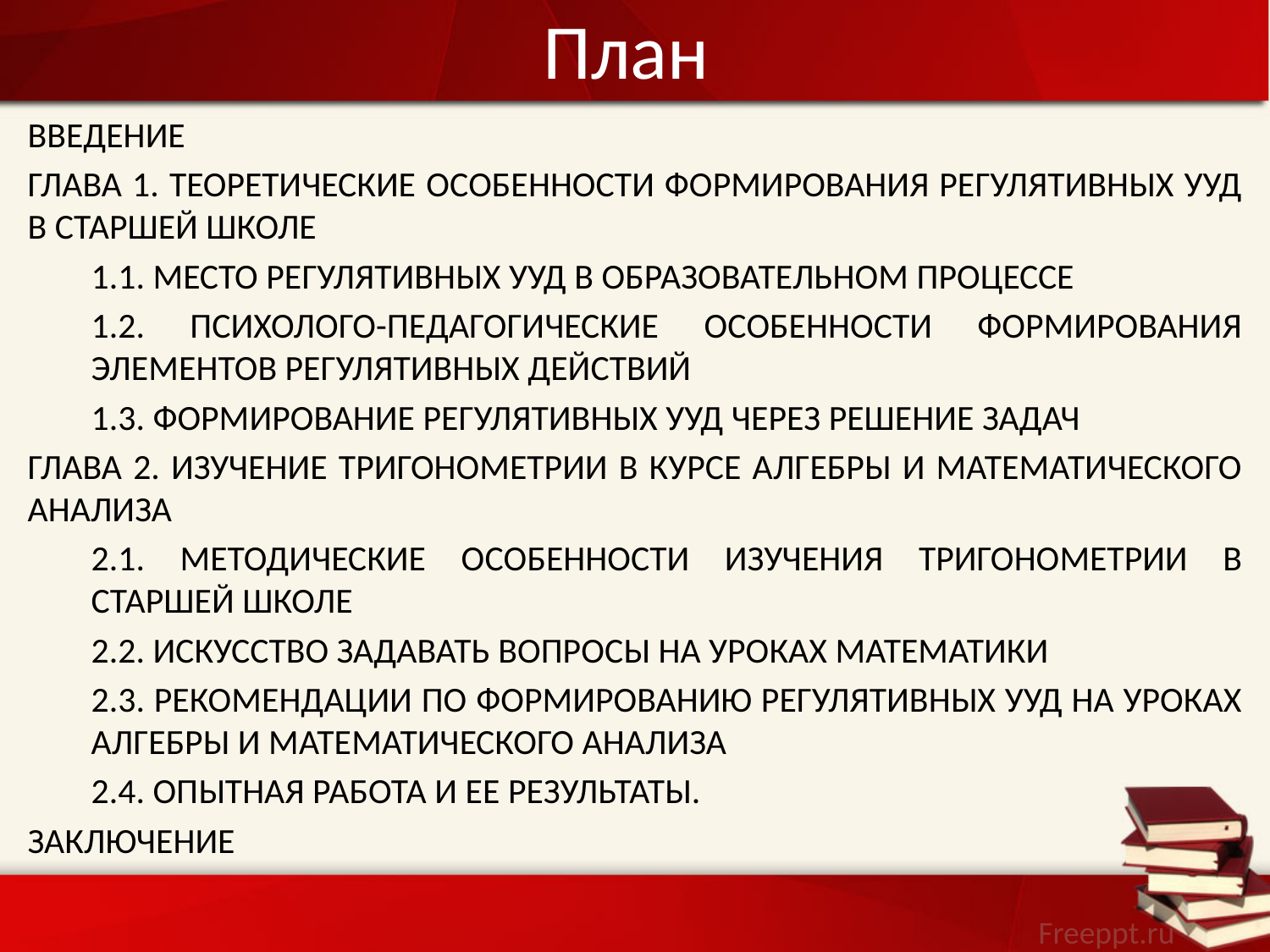

# План
ВВЕДЕНИЕ
ГЛАВА 1. ТЕОРЕТИЧЕСКИЕ ОСОБЕННОСТИ ФОРМИРОВАНИЯ РЕГУЛЯТИВНЫХ УУД В СТАРШЕЙ ШКОЛЕ
1.1. МЕСТО РЕГУЛЯТИВНЫХ УУД В ОБРАЗОВАТЕЛЬНОМ ПРОЦЕССЕ
1.2. ПСИХОЛОГО-ПЕДАГОГИЧЕСКИЕ ОСОБЕННОСТИ ФОРМИРОВАНИЯ ЭЛЕМЕНТОВ РЕГУЛЯТИВНЫХ ДЕЙСТВИЙ
1.3. ФОРМИРОВАНИЕ РЕГУЛЯТИВНЫХ УУД ЧЕРЕЗ РЕШЕНИЕ ЗАДАЧ
ГЛАВА 2. ИЗУЧЕНИЕ ТРИГОНОМЕТРИИ В КУРСЕ АЛГЕБРЫ И МАТЕМАТИЧЕСКОГО АНАЛИЗА
2.1. МЕТОДИЧЕСКИЕ ОСОБЕННОСТИ ИЗУЧЕНИЯ ТРИГОНОМЕТРИИ В СТАРШЕЙ ШКОЛЕ
2.2. ИСКУССТВО ЗАДАВАТЬ ВОПРОСЫ НА УРОКАХ МАТЕМАТИКИ
2.3. РЕКОМЕНДАЦИИ ПО ФОРМИРОВАНИЮ РЕГУЛЯТИВНЫХ УУД НА УРОКАХ АЛГЕБРЫ И МАТЕМАТИЧЕСКОГО АНАЛИЗА
2.4. ОПЫТНАЯ РАБОТА И ЕЕ РЕЗУЛЬТАТЫ.
ЗАКЛЮЧЕНИЕ